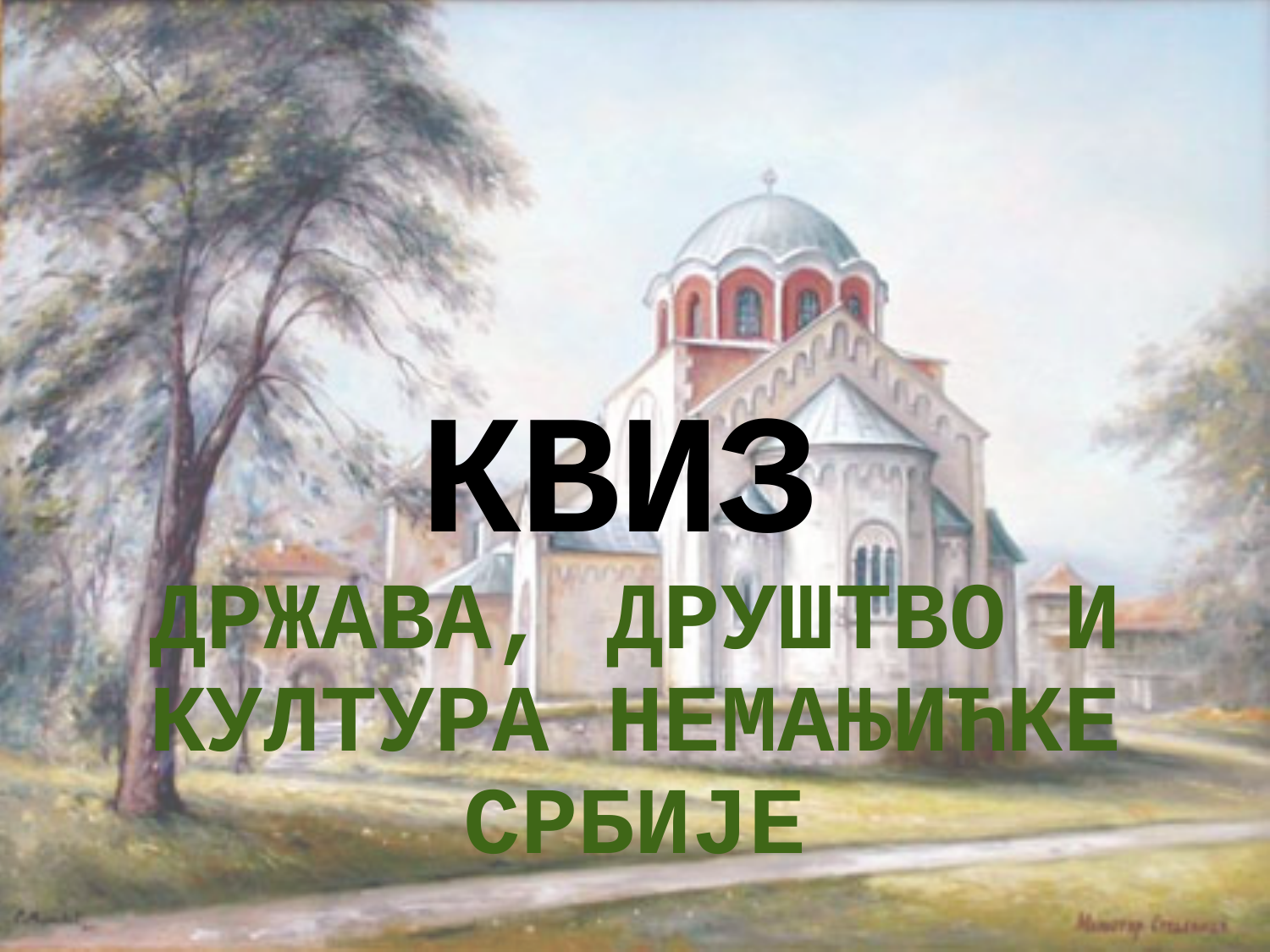

# КВИЗ
ДРЖАВА, ДРУШТВО И КУЛТУРА НЕМАЊИЋКЕ СРБИЈЕ